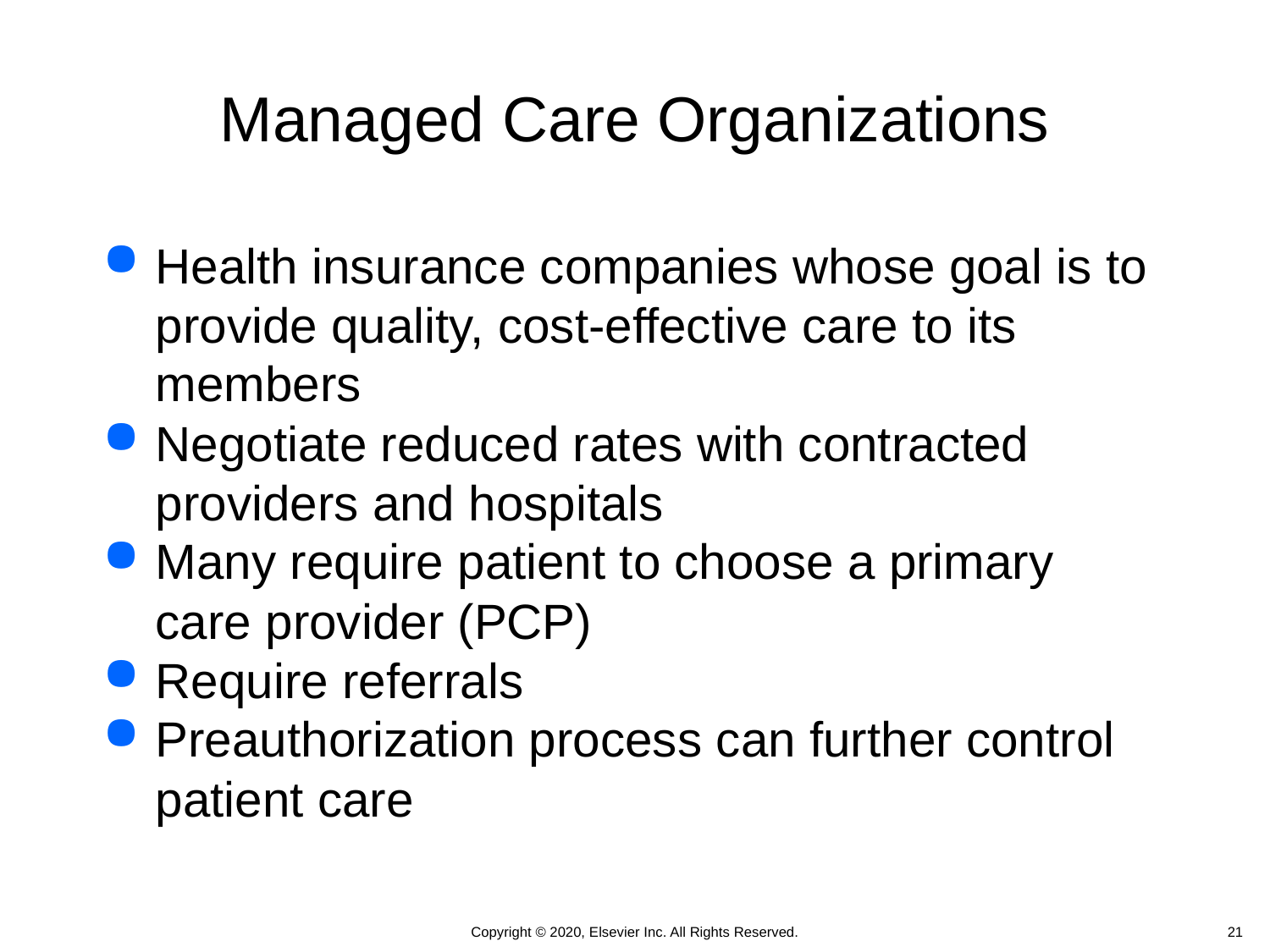

# Managed Care Organizations
Health insurance companies whose goal is to provide quality, cost-effective care to its members
Negotiate reduced rates with contracted providers and hospitals
Many require patient to choose a primary care provider (PCP)
Require referrals
Preauthorization process can further control patient care
 21